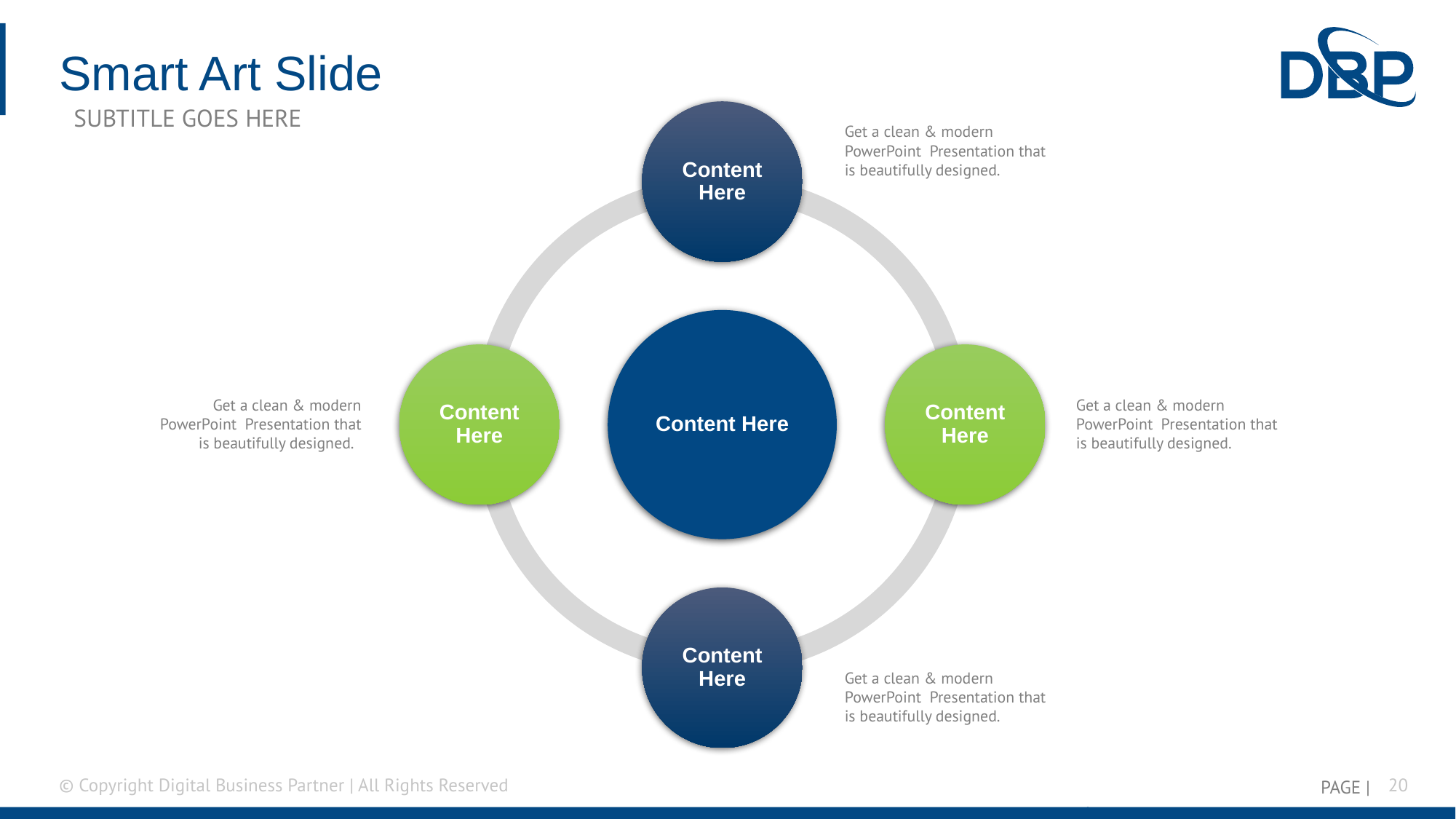

# Smart Art Slide
SUBTITLE GOES HERE
Content Here
Content Here
Content Here
Content Here
Content Here
Get a clean & modern PowerPoint  Presentation that is beautifully designed.
Get a clean & modern PowerPoint  Presentation that is beautifully designed.
Get a clean & modern PowerPoint  Presentation that is beautifully designed.
Get a clean & modern PowerPoint  Presentation that is beautifully designed.
© Copyright Digital Business Partner | All Rights Reserved
20